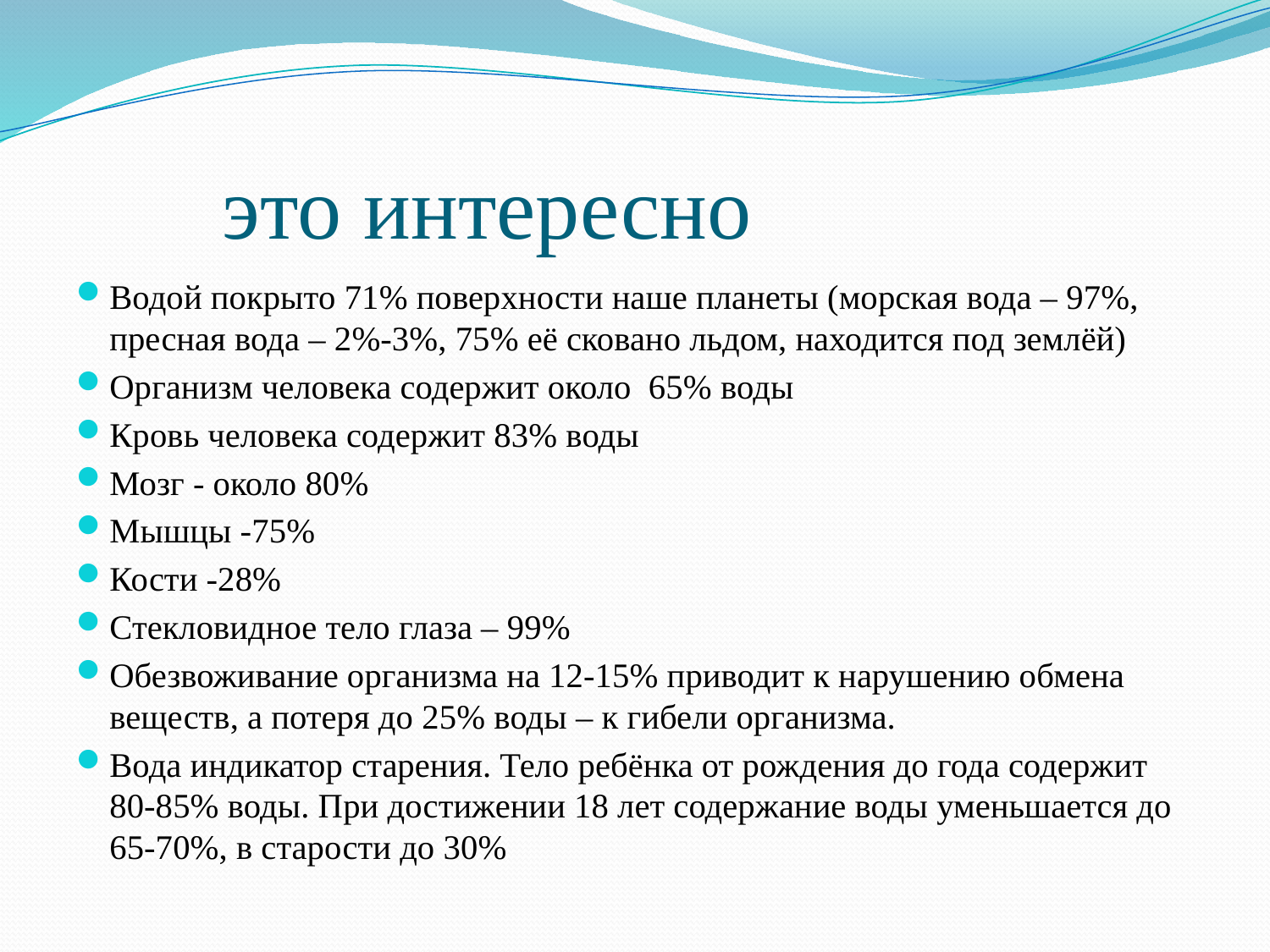

# это интересно
Водой покрыто 71% поверхности наше планеты (морская вода – 97%, пресная вода – 2%-3%, 75% её сковано льдом, находится под землёй)
Организм человека содержит около  65% воды
Кровь человека содержит 83% воды
Мозг - около 80%
Мышцы -75%
Кости -28%
Стекловидное тело глаза – 99%
Обезвоживание организма на 12-15% приводит к нарушению обмена веществ, а потеря до 25% воды – к гибели организма.
Вода индикатор старения. Тело ребёнка от рождения до года содержит 80-85% воды. При достижении 18 лет содержание воды уменьшается до 65-70%, в старости до 30%